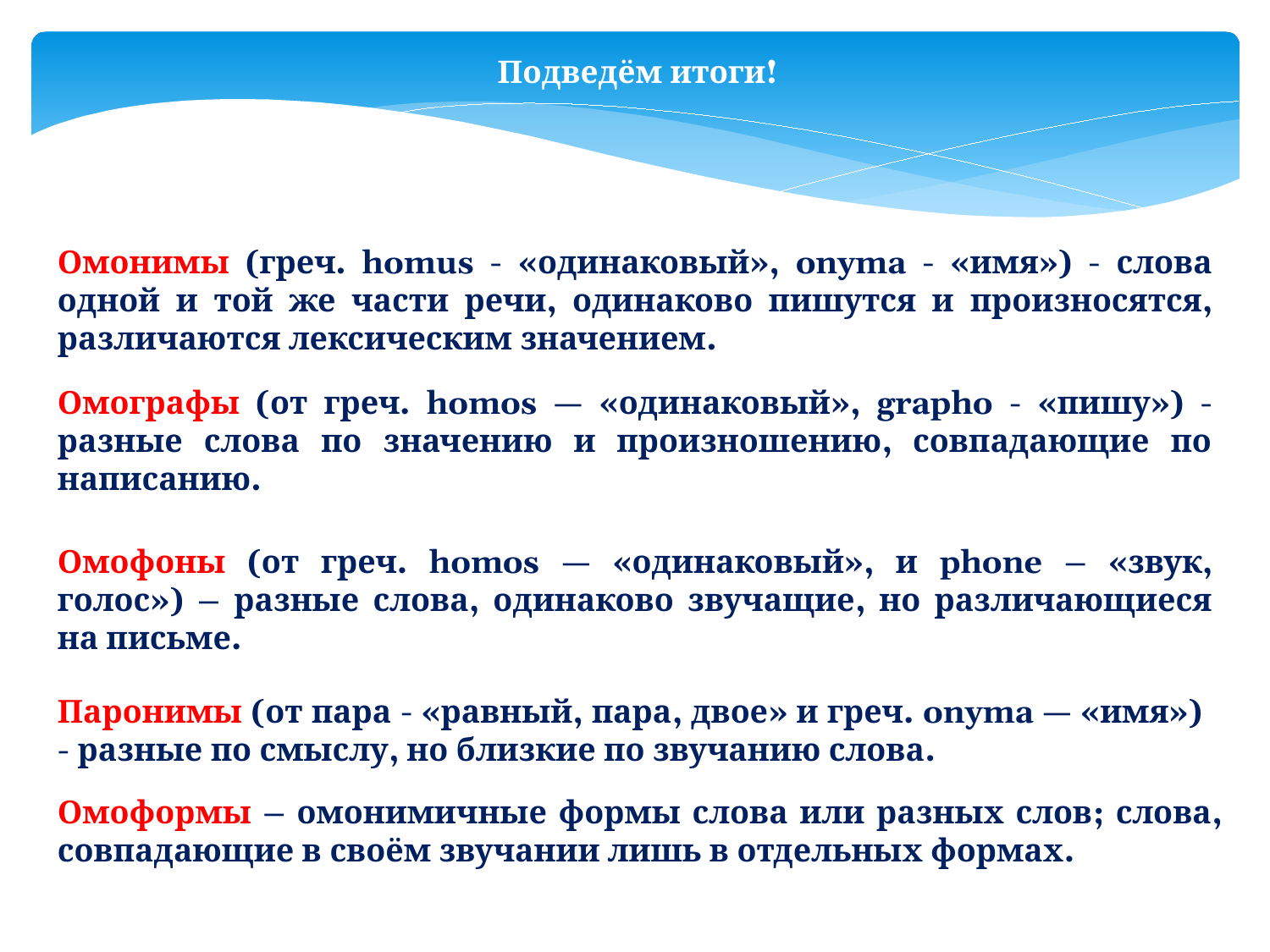

Подведём итоги!
Омонимы (греч. homus - «одинаковый», onyma - «имя») - слова одной и той же части речи, одинаково пишутся и произносятся, различаются лексическим значением.
Омографы (от греч. homos — «одинаковый», grapho - «пишу») - разные слова по значению и произношению, совпадающие по написанию.
Омофоны (от греч. homos — «одинаковый», и phone – «звук, голос») – разные слова, одинаково звучащие, но различающиеся на письме.
Паронимы (от пара - «равный, пара, двое» и греч. onyma — «имя») - разные по смыслу, но близкие по звучанию слова.
Омоформы – омонимичные формы слова или разных слов; слова, совпадающие в своём звучании лишь в отдельных формах.